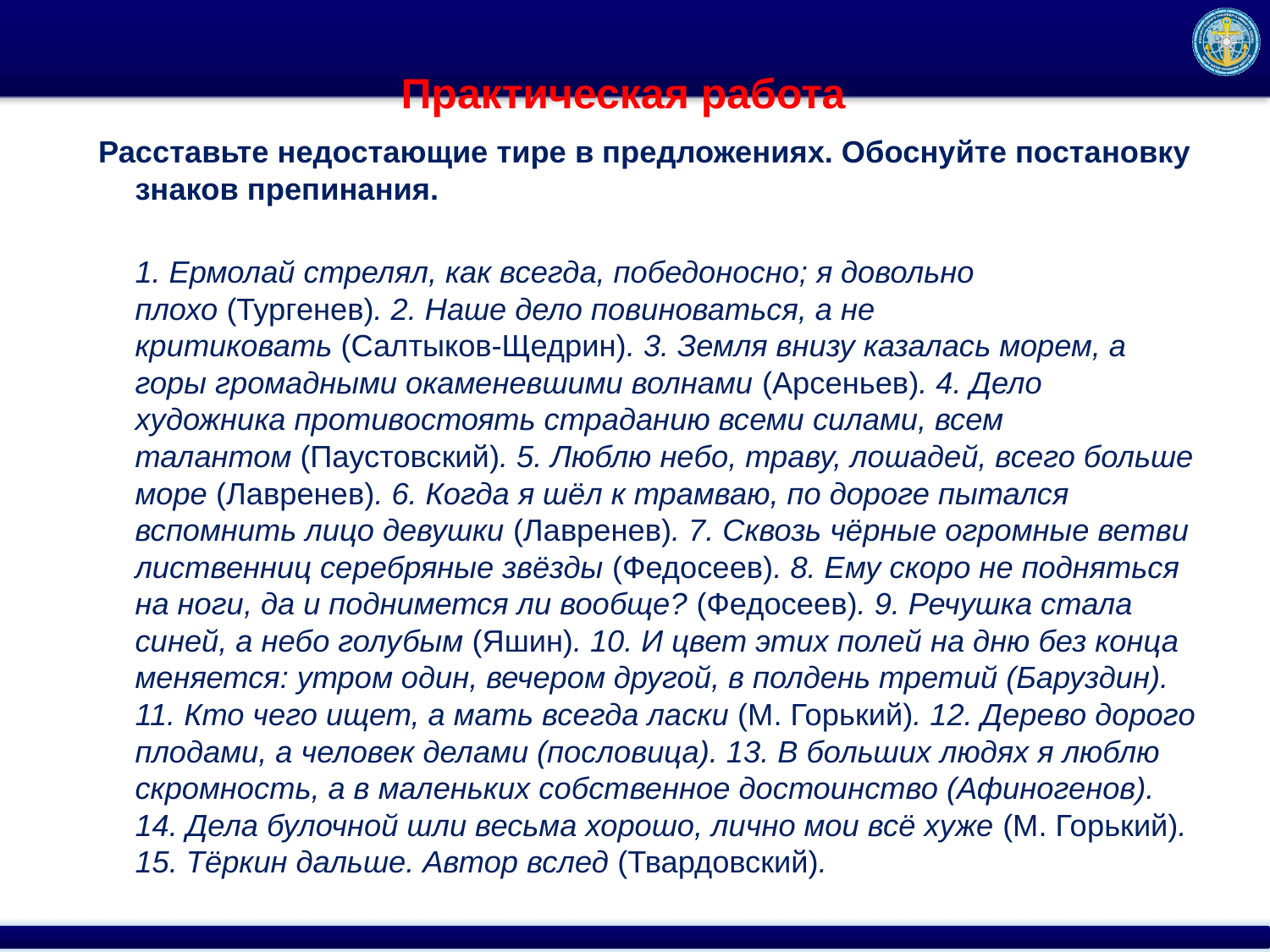

# Практическая работа
Расставьте недостающие тире в предложениях. Обоснуйте постановку знаков препинания.
1. Ермолай стрелял, как всегда, победоносно; я довольно плохо (Тургенев). 2. Наше дело повиноваться, а не критиковать (Салтыков-Щедрин). 3. Земля внизу казалась морем, а горы громадными окаменевшими волнами (Арсеньев). 4. Дело художника противостоять страданию всеми силами, всем талантом (Паустовский). 5. Люблю небо, траву, лошадей, всего больше море (Лавренев). 6. Когда я шёл к трамваю, по дороге пытался вспомнить лицо девушки (Лавренев). 7. Сквозь чёрные огромные ветви лиственниц серебряные звёзды (Федосеев). 8. Ему скоро не подняться на ноги, да и поднимется ли вообще? (Федосеев). 9. Речушка стала синей, а небо голубым (Яшин). 10. И цвет этих полей на дню без конца меняется: утром один, вечером другой, в полдень третий (Баруздин). 11. Кто чего ищет, а мать всегда ласки (М. Горький). 12. Дерево дорого плодами, а человек делами (пословица). 13. В больших людях я люблю скромность, а в маленьких собственное достоинство (Афиногенов). 14. Дела булочной шли весьма хорошо, лично мои всё хуже (М. Горький). 15. Тёркин дальше. Автор вслед (Твардовский).